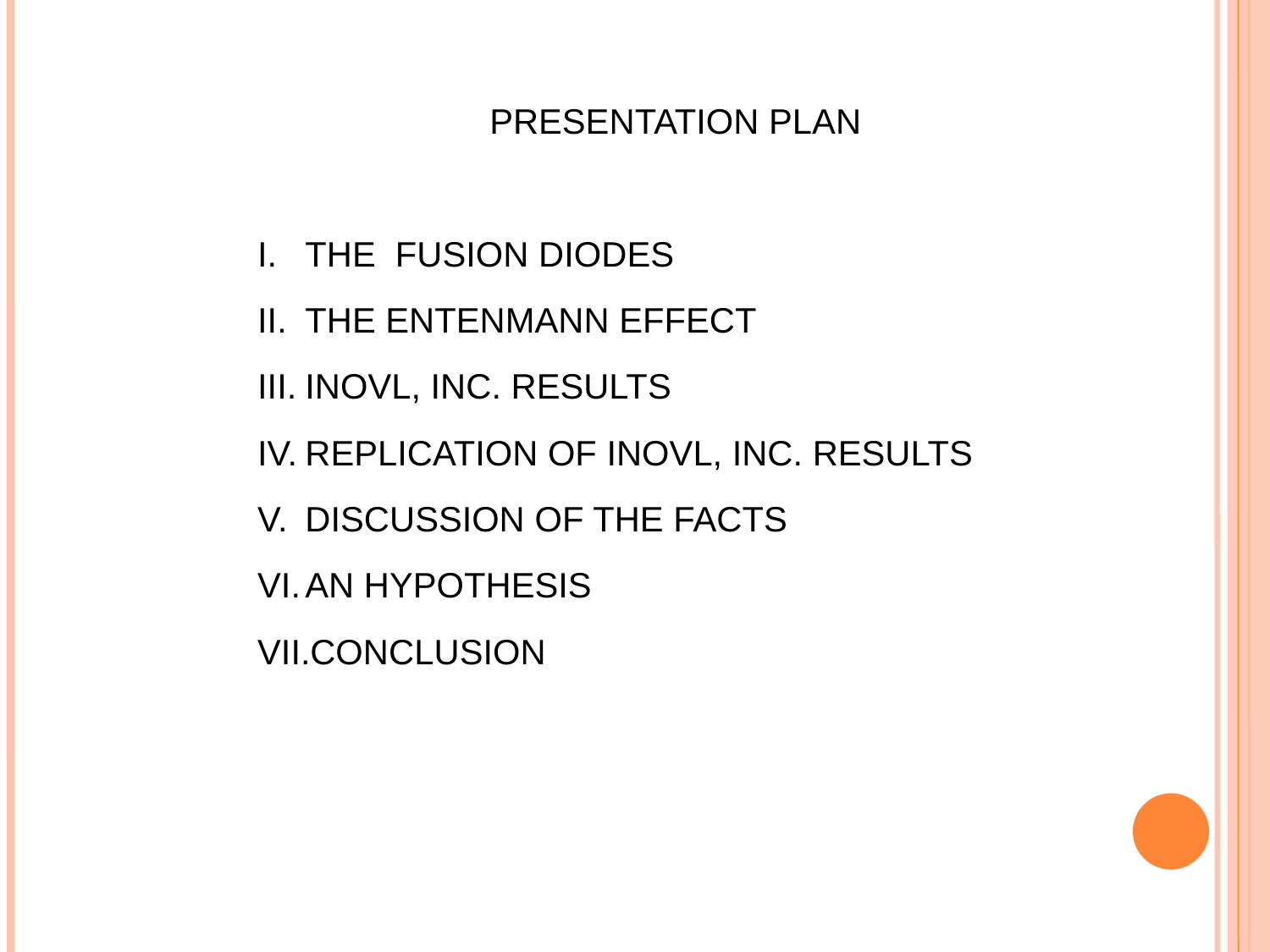

PRESENTATION PLAN

THE  FUSION DIODES
THE ENTENMANN EFFECT
INOVL, INC. RESULTS
REPLICATION OF INOVL, INC. RESULTS
DISCUSSION OF THE FACTS
AN HYPOTHESIS
CONCLUSION